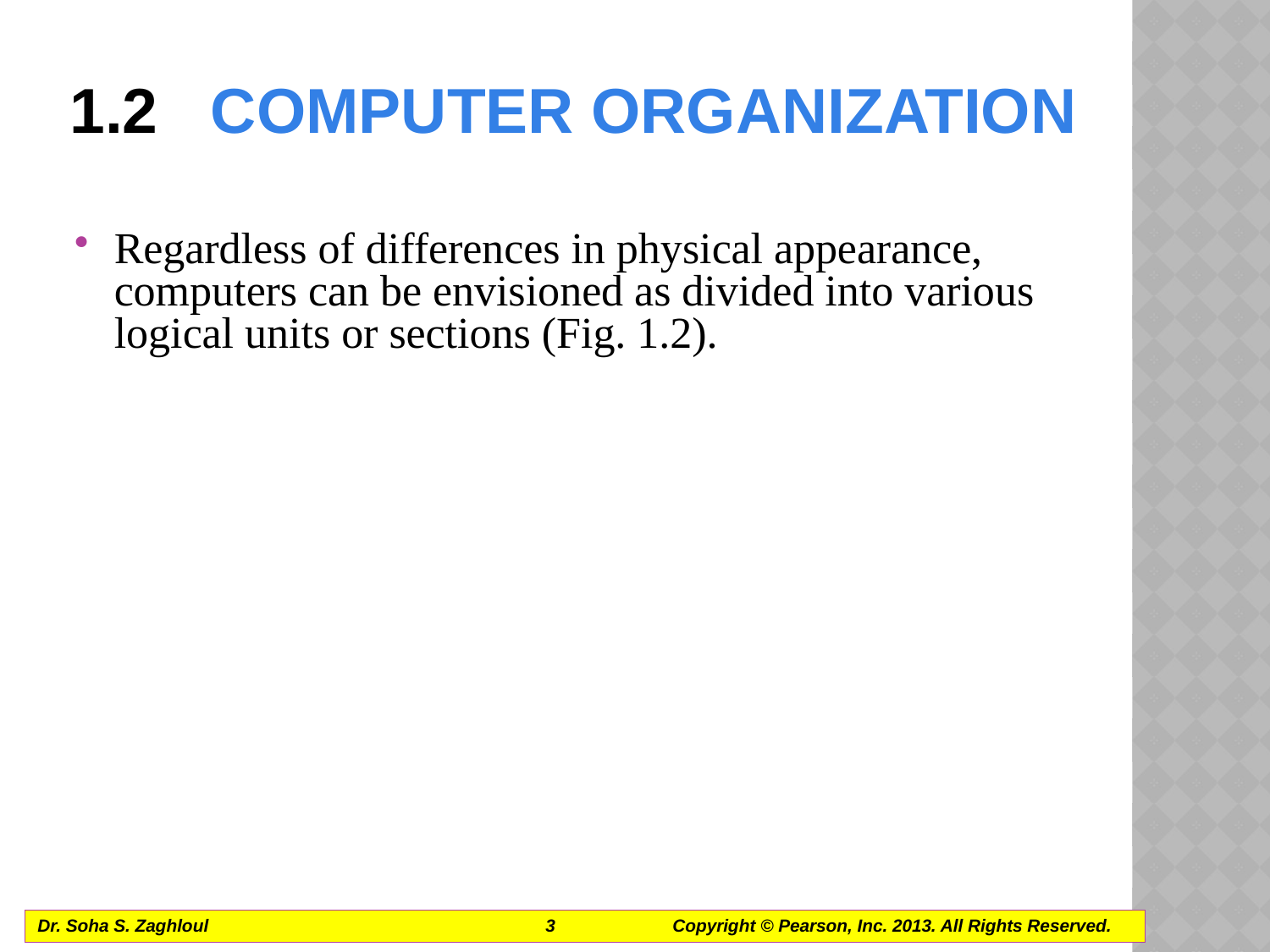

# 1.2   Computer organization
Regardless of differences in physical appearance, computers can be envisioned as divided into various logical units or sections (Fig. 1.2).
Dr. Soha S. Zaghloul			3	Copyright © Pearson, Inc. 2013. All Rights Reserved.
Copyright © Pearson, Inc. 2013. All Rights Reserved.